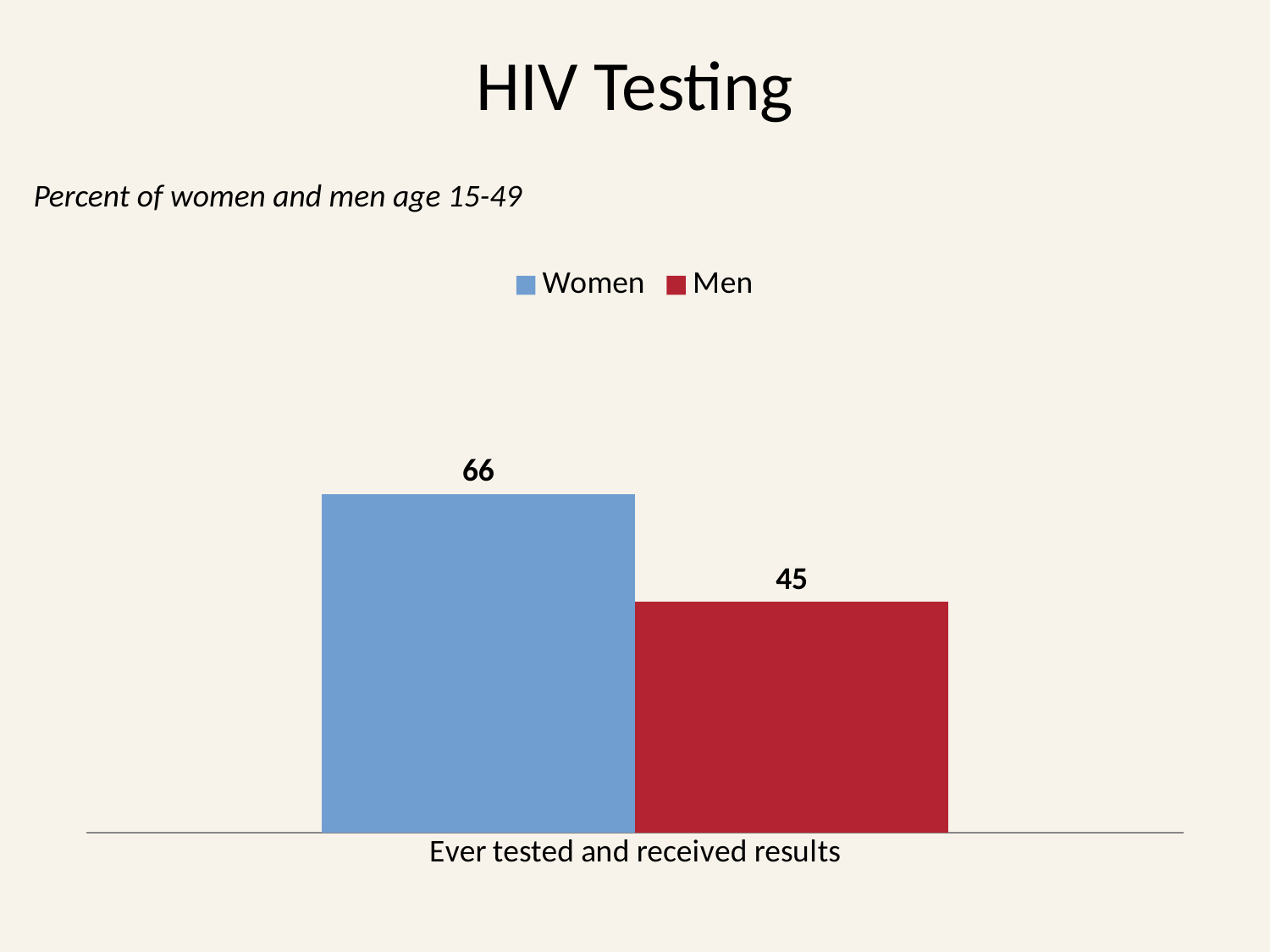

# HIV Testing
Percent of women and men age 15-49

### Chart

| Category | Women | Men |
|---|---|---|
| Ever tested and received results | 66.0 | 45.0 |